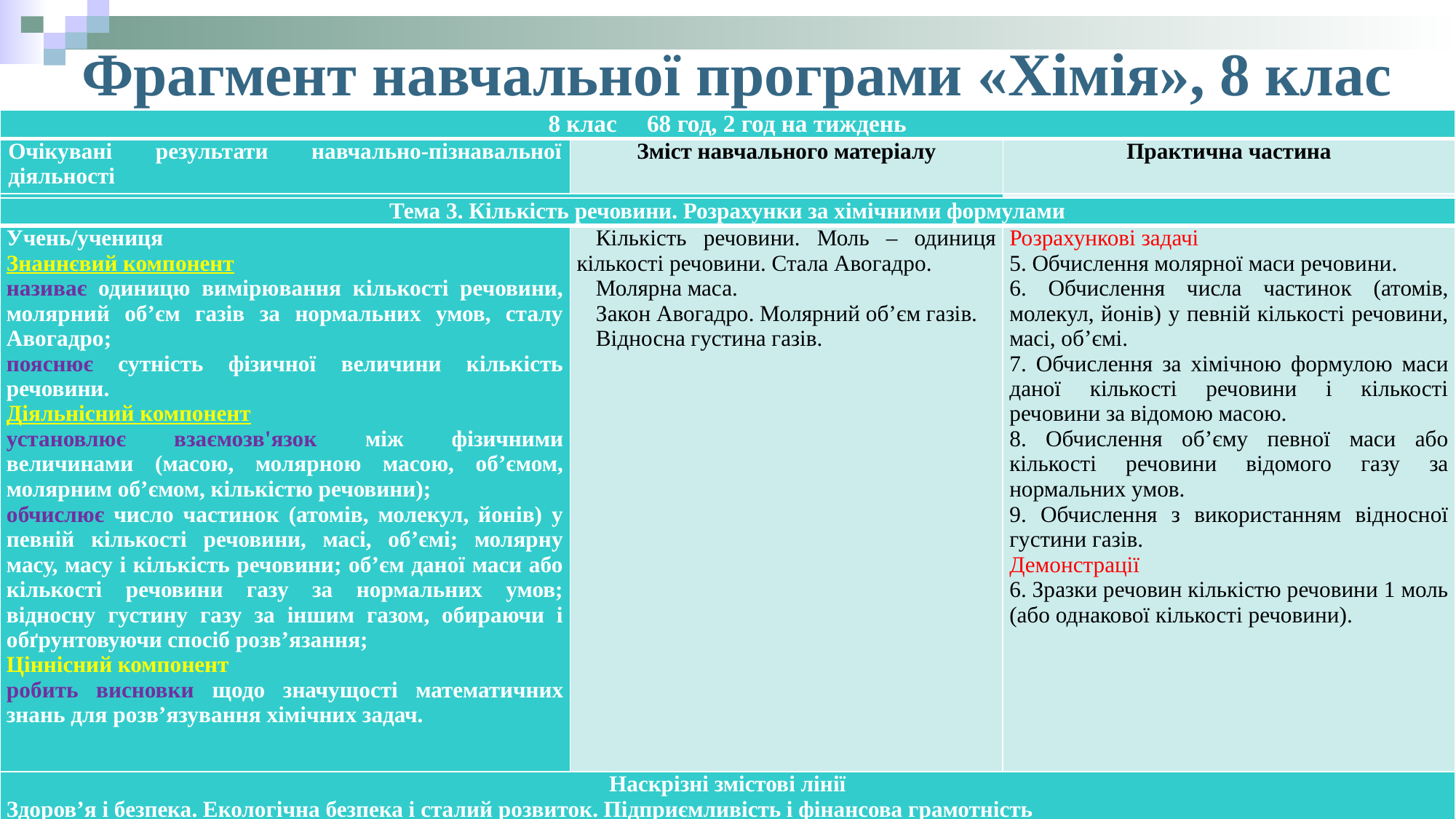

# Фрагмент навчальної програми «Хімія», 8 клас
| 8 клас 68 год, 2 год на тиждень |  |  |
| --- | --- | --- |
| Очікувані результати навчально-пізнавальної діяльності | Зміст навчального матеріалу | Практична частина |
| Повторення найважливіших питань курсу хімії 7 класу |  |  |
| Тема 3. Кількість речовини. Розрахунки за хімічними формулами |  |  |
| --- | --- | --- |
| Учень/учениця Знаннєвий компонент називає одиницю вимірювання кількості речовини, молярний об’єм газів за нормальних умов, сталу Авогадро; пояснює сутність фізичної величини кількість речовини. Діяльнісний компонент установлює взаємозв'язок між фізичними величинами (масою, молярною масою, об’ємом, молярним об’ємом, кількістю речовини); обчислює число частинок (атомів, молекул, йонів) у певній кількості речовини, масі, об’ємі; молярну масу, масу і кількість речовини; об’єм даної маси або кількості речовини газу за нормальних умов; відносну густину газу за іншим газом, обираючи і обґрунтовуючи спосіб розв’язання; Ціннісний компонент робить висновки щодо значущості математичних знань для розв’язування хімічних задач. | Кількість речовини. Моль – одиниця кількості речовини. Стала Авогадро. Молярна маса. Закон Авогадро. Молярний об’єм газів. Відносна густина газів. | Розрахункові задачі 5. Обчислення молярної маси речовини. 6. Обчислення числа частинок (атомів, молекул, йонів) у певній кількості речовини, масі, об’ємі. 7. Обчислення за хімічною формулою маси даної кількості речовини і кількості речовини за відомою масою. 8. Обчислення об’єму певної маси або кількості речовини відомого газу за нормальних умов. 9. Обчислення з використанням відносної густини газів. Демонстрації 6. Зразки речовин кількістю речовини 1 моль (або однакової кількості речовини). |
| Наскрізні змістові лінії Здоров’я і безпека. Екологічна безпека і сталий розвиток. Підприємливість і фінансова грамотність Розв’язування розрахункових задач за даною темою. |  |  |